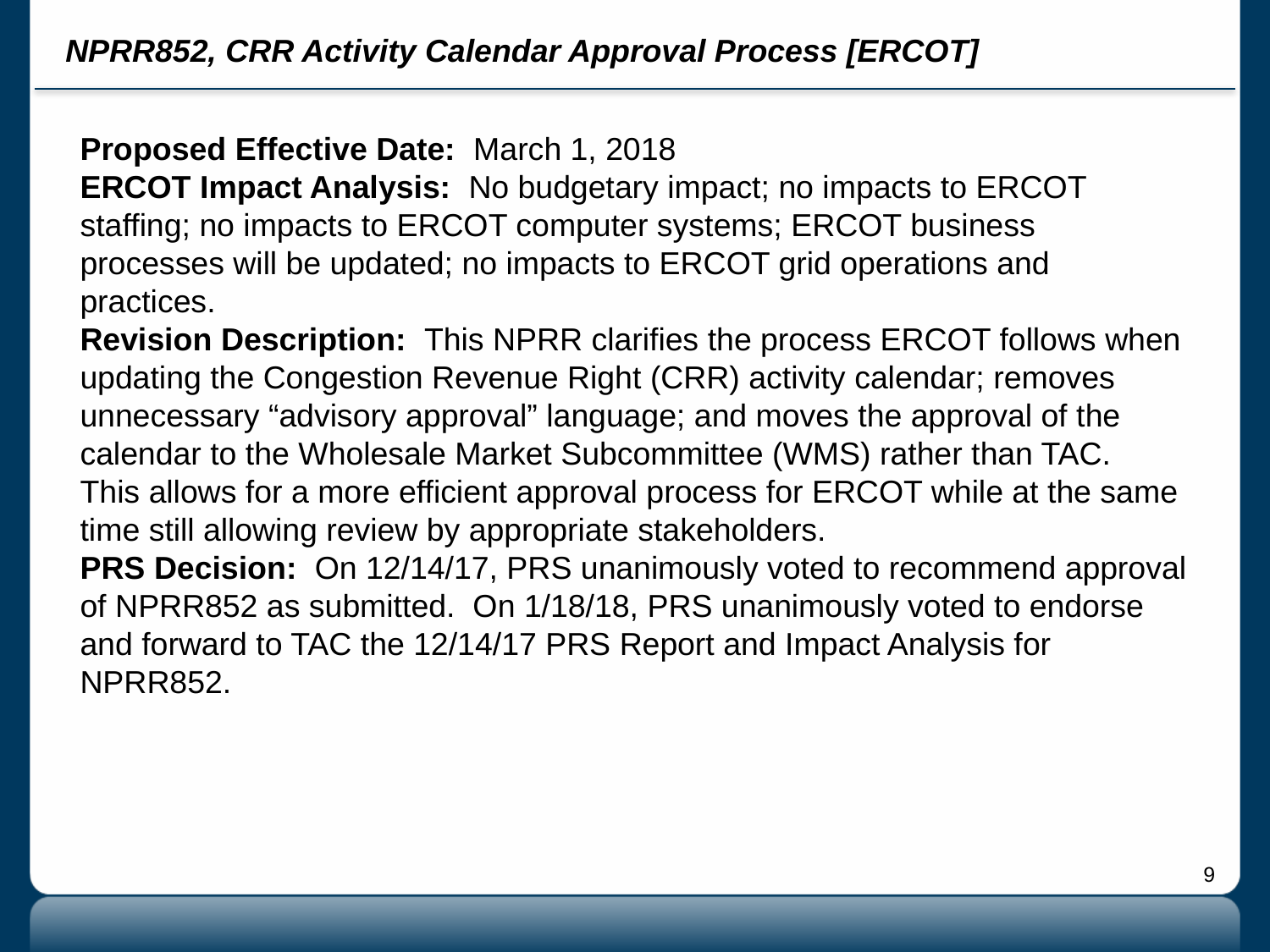

# NPRR852, CRR Activity Calendar Approval Process [ERCOT]
Proposed Effective Date:  March 1, 2018
ERCOT Impact Analysis:  No budgetary impact; no impacts to ERCOT staffing; no impacts to ERCOT computer systems; ERCOT business processes will be updated; no impacts to ERCOT grid operations and practices.
Revision Description:  This NPRR clarifies the process ERCOT follows when updating the Congestion Revenue Right (CRR) activity calendar; removes unnecessary “advisory approval” language; and moves the approval of the calendar to the Wholesale Market Subcommittee (WMS) rather than TAC.  This allows for a more efficient approval process for ERCOT while at the same time still allowing review by appropriate stakeholders.
PRS Decision:  On 12/14/17, PRS unanimously voted to recommend approval of NPRR852 as submitted.  On 1/18/18, PRS unanimously voted to endorse and forward to TAC the 12/14/17 PRS Report and Impact Analysis for NPRR852.